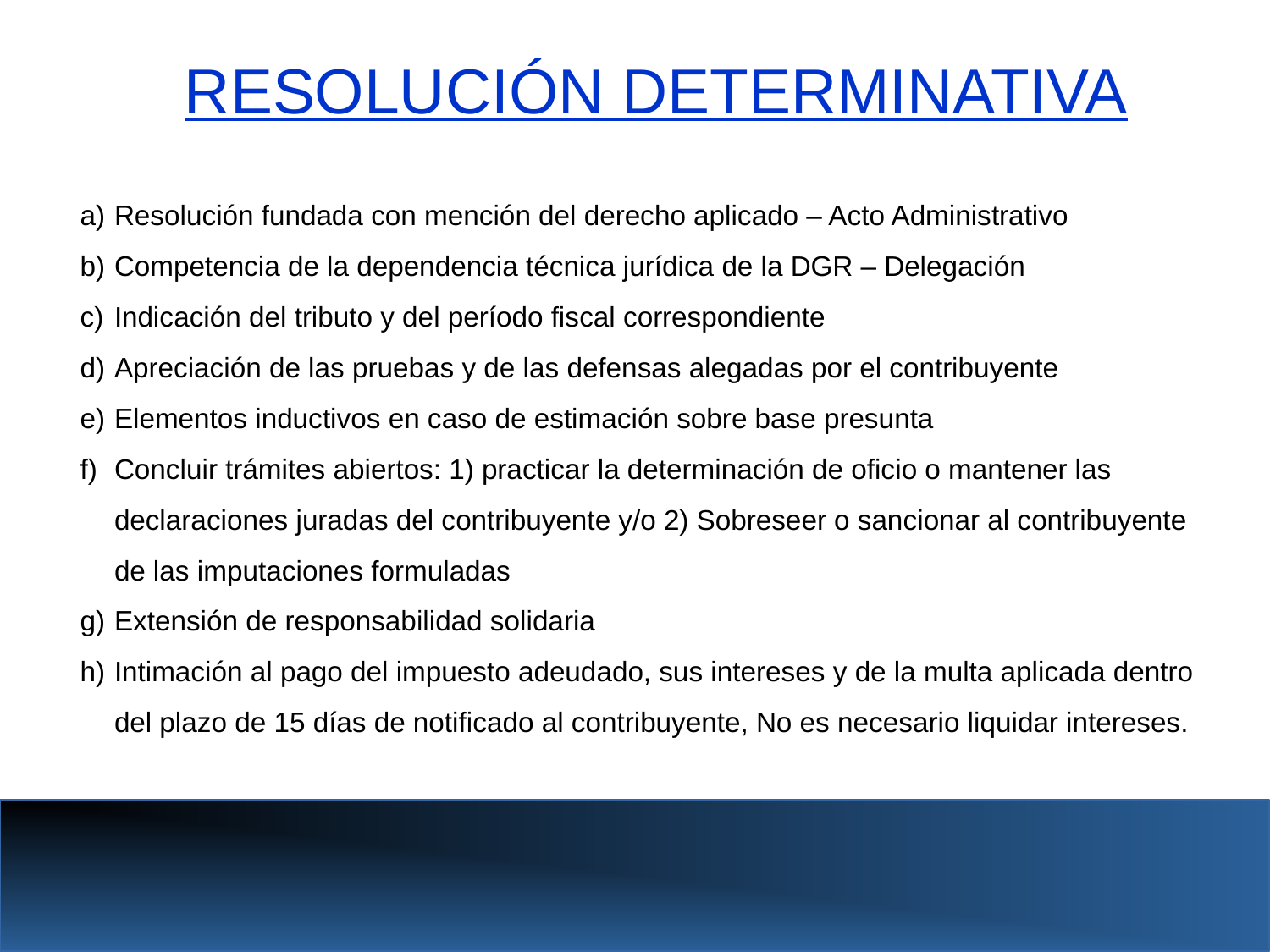

RESOLUCIÓN DETERMINATIVA

Resolución fundada con mención del derecho aplicado – Acto Administrativo
Competencia de la dependencia técnica jurídica de la DGR – Delegación
Indicación del tributo y del período fiscal correspondiente
Apreciación de las pruebas y de las defensas alegadas por el contribuyente
Elementos inductivos en caso de estimación sobre base presunta
Concluir trámites abiertos: 1) practicar la determinación de oficio o mantener las declaraciones juradas del contribuyente y/o 2) Sobreseer o sancionar al contribuyente de las imputaciones formuladas
Extensión de responsabilidad solidaria
Intimación al pago del impuesto adeudado, sus intereses y de la multa aplicada dentro del plazo de 15 días de notificado al contribuyente, No es necesario liquidar intereses.